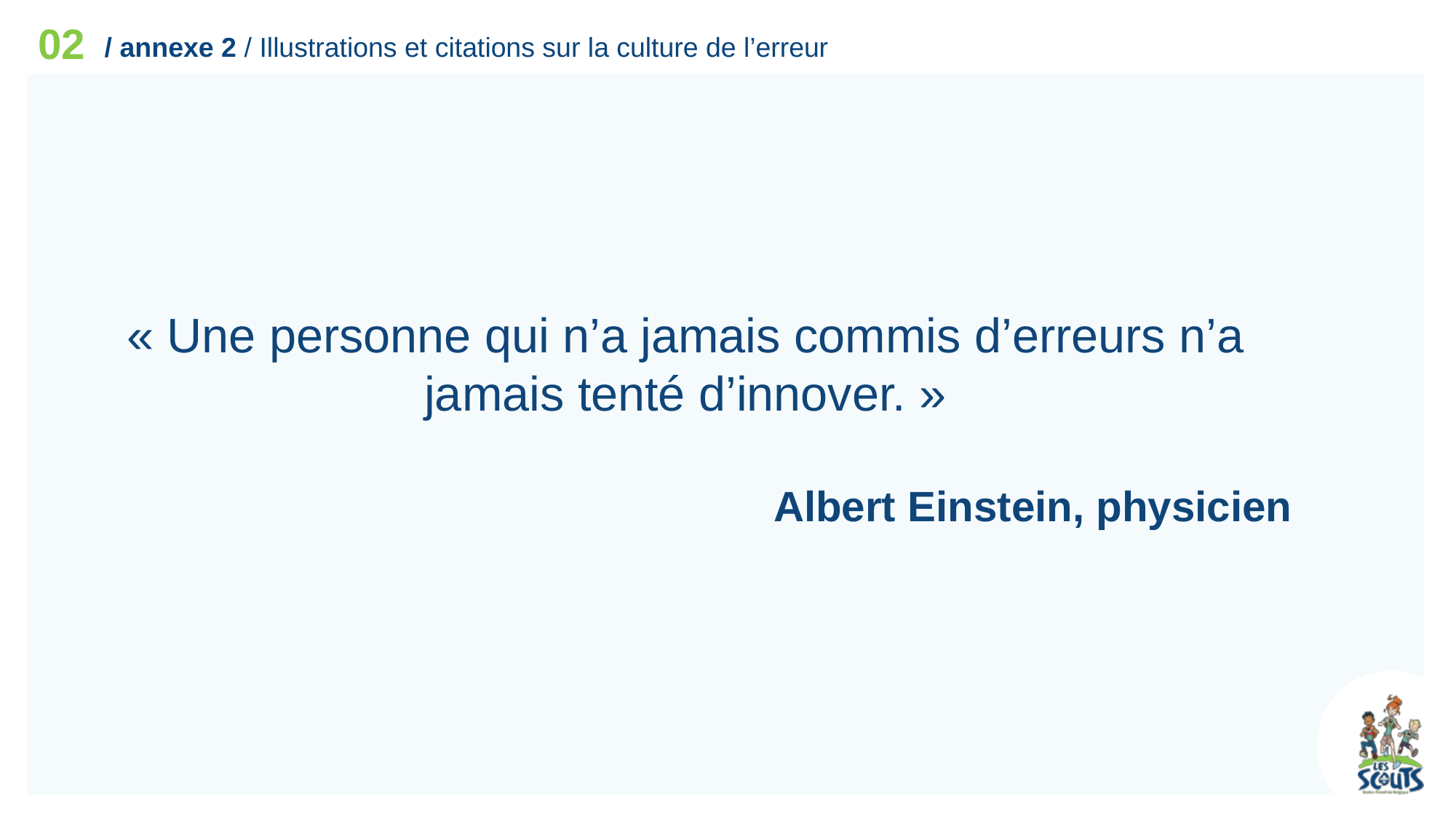

02
/ annexe 2 / Illustrations et citations sur la culture de l’erreur
« Une personne qui n’a jamais commis d’erreurs n’a jamais tenté d’innover. »

Albert Einstein, physicien